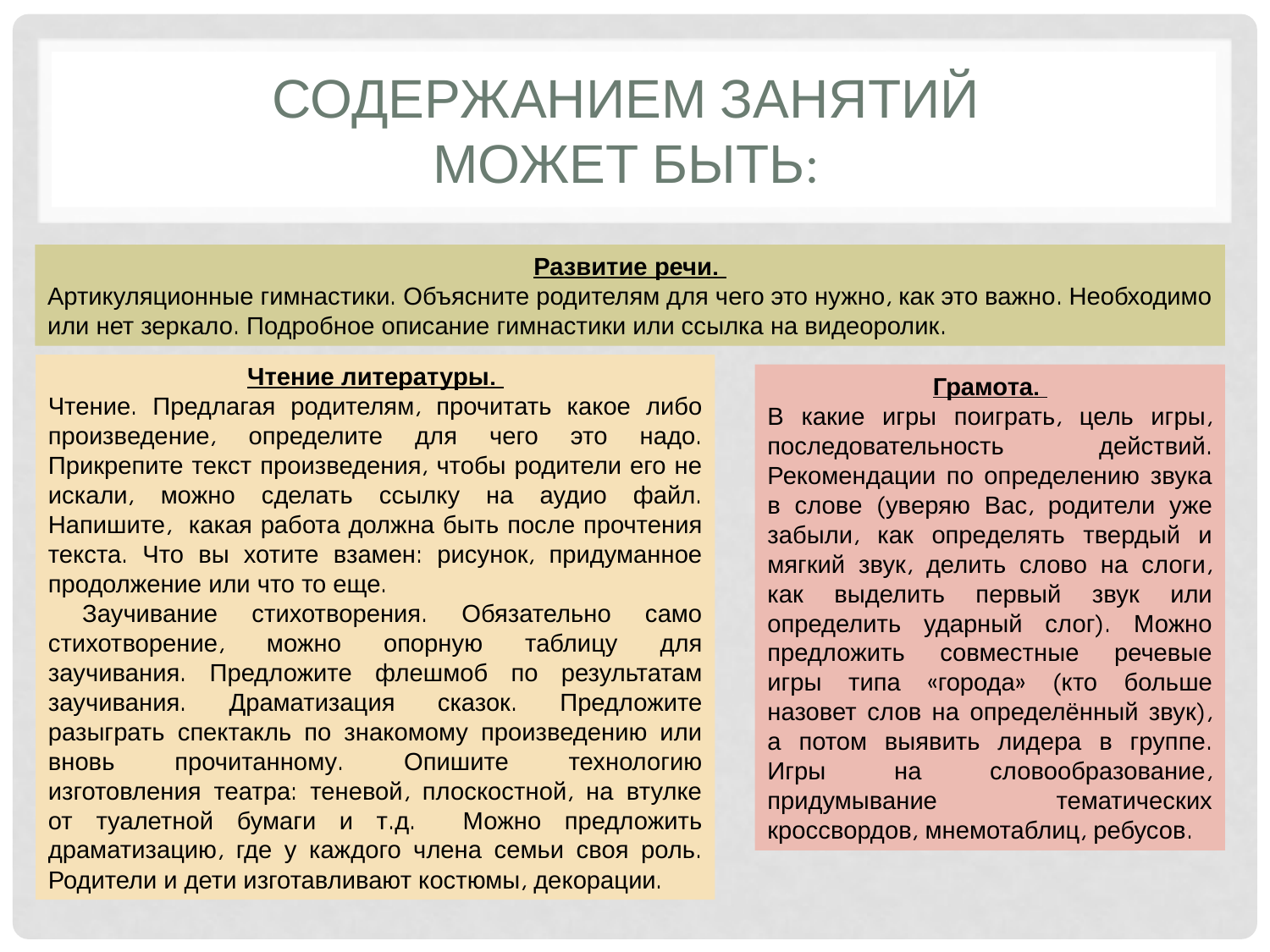

# Содержанием занятий может быть:
Развитие речи.
Артикуляционные гимнастики. Объясните родителям для чего это нужно, как это важно. Необходимо или нет зеркало. Подробное описание гимнастики или ссылка на видеоролик.
Чтение литературы.
Чтение. Предлагая родителям, прочитать какое либо произведение, определите для чего это надо. Прикрепите текст произведения, чтобы родители его не искали, можно сделать ссылку на аудио файл. Напишите,  какая работа должна быть после прочтения текста. Что вы хотите взамен: рисунок, придуманное продолжение или что то еще.
 Заучивание стихотворения. Обязательно само стихотворение, можно опорную таблицу для заучивания. Предложите флешмоб по результатам заучивания. Драматизация сказок. Предложите разыграть спектакль по знакомому произведению или вновь прочитанному. Опишите технологию изготовления театра: теневой, плоскостной, на втулке от туалетной бумаги и т.д.  Можно предложить драматизацию, где у каждого члена семьи своя роль. Родители и дети изготавливают костюмы, декорации.
Грамота.
В какие игры поиграть, цель игры, последовательность действий. Рекомендации по определению звука в слове (уверяю Вас, родители уже забыли, как определять твердый и мягкий звук, делить слово на слоги, как выделить первый звук или определить ударный слог). Можно предложить совместные речевые игры типа «города» (кто больше назовет слов на определённый звук), а потом выявить лидера в группе. Игры на словообразование, придумывание тематических кроссвордов, мнемотаблиц, ребусов.